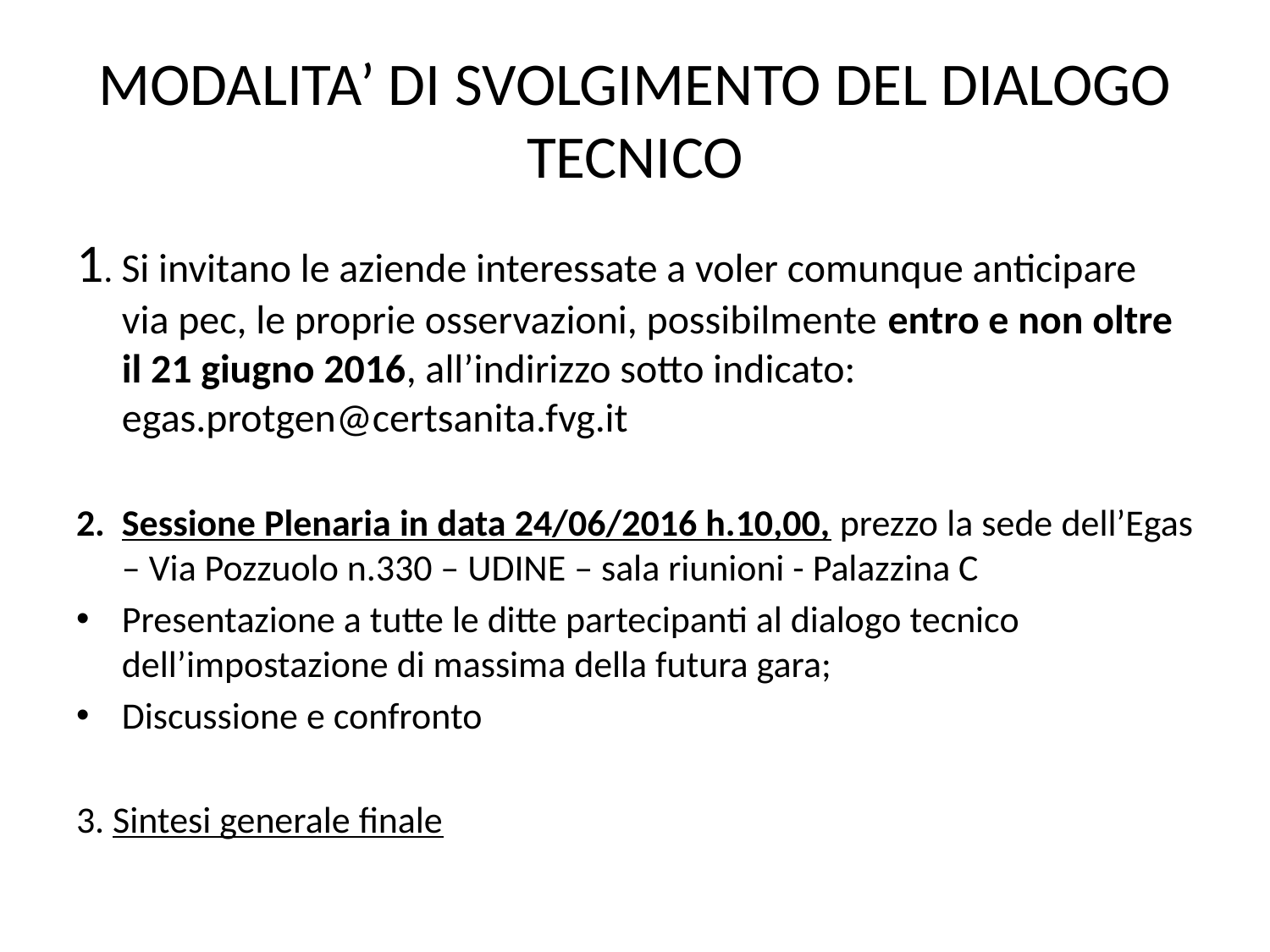

# MODALITA’ DI SVOLGIMENTO DEL DIALOGO TECNICO
1. Si invitano le aziende interessate a voler comunque anticipare via pec, le proprie osservazioni, possibilmente entro e non oltre il 21 giugno 2016, all’indirizzo sotto indicato:
egas.protgen@certsanita.fvg.it

2.	Sessione Plenaria in data 24/06/2016 h.10,00, prezzo la sede dell’Egas – Via Pozzuolo n.330 – UDINE – sala riunioni - Palazzina C
Presentazione a tutte le ditte partecipanti al dialogo tecnico dell’impostazione di massima della futura gara;
Discussione e confronto

3. Sintesi generale finale